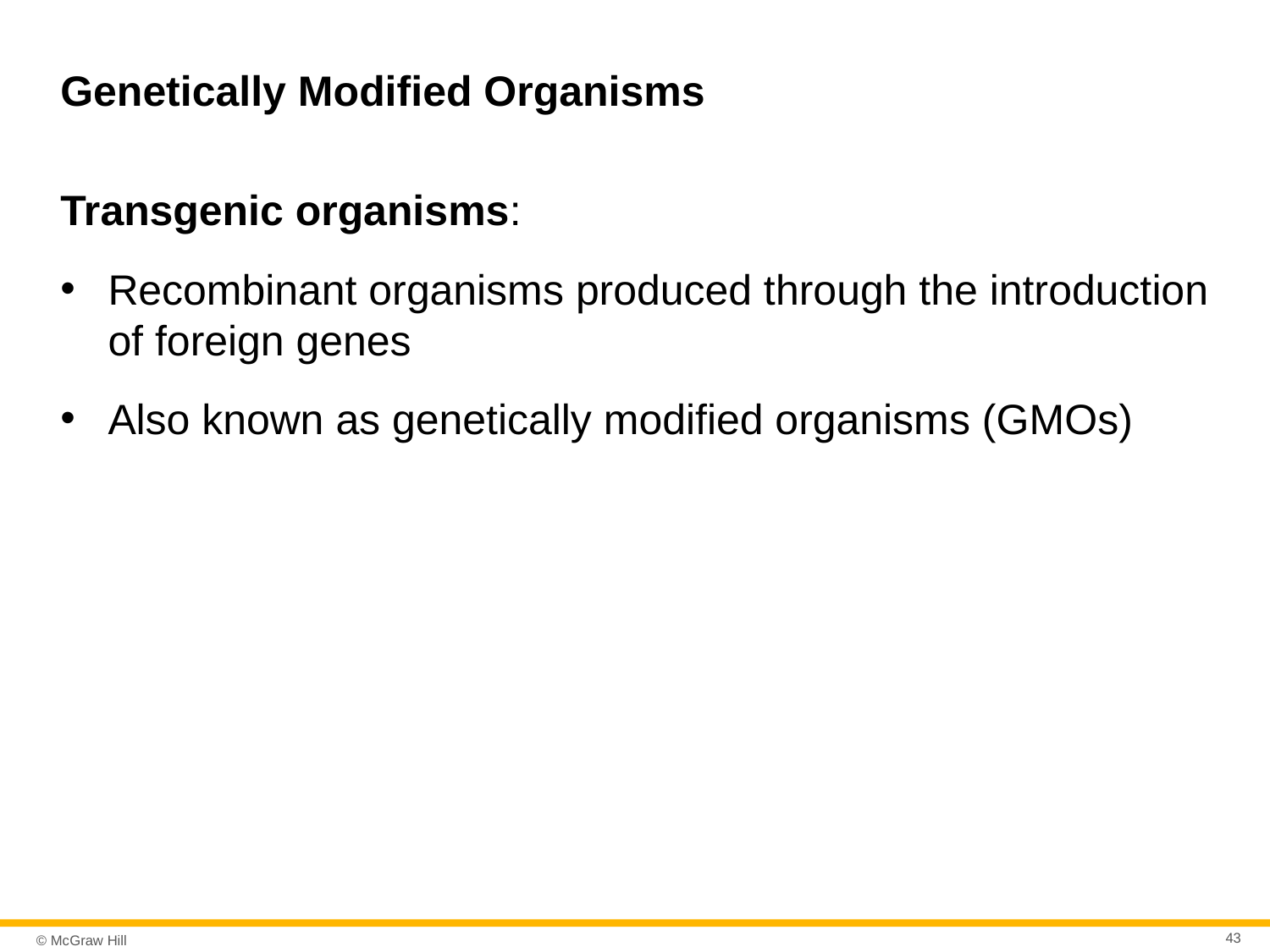

# Genetically Modified Organisms
Transgenic organisms:
Recombinant organisms produced through the introduction of foreign genes
Also known as genetically modified organisms (GMOs)